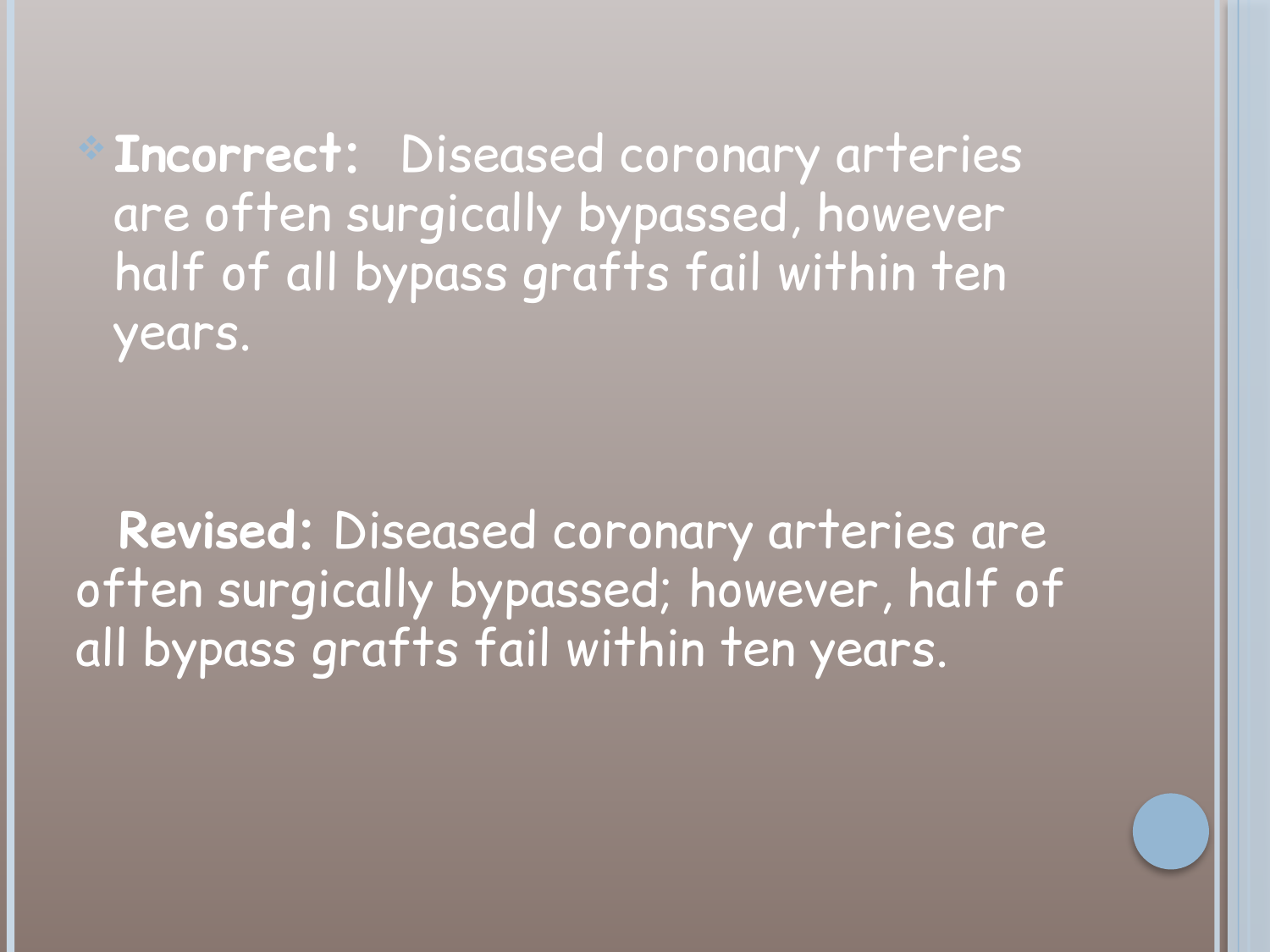

#
Incorrect:  Diseased coronary arteries are often surgically bypassed, however half of all bypass grafts fail within ten years.

  Revised: Diseased coronary arteries are often surgically bypassed; however, half of all bypass grafts fail within ten years.